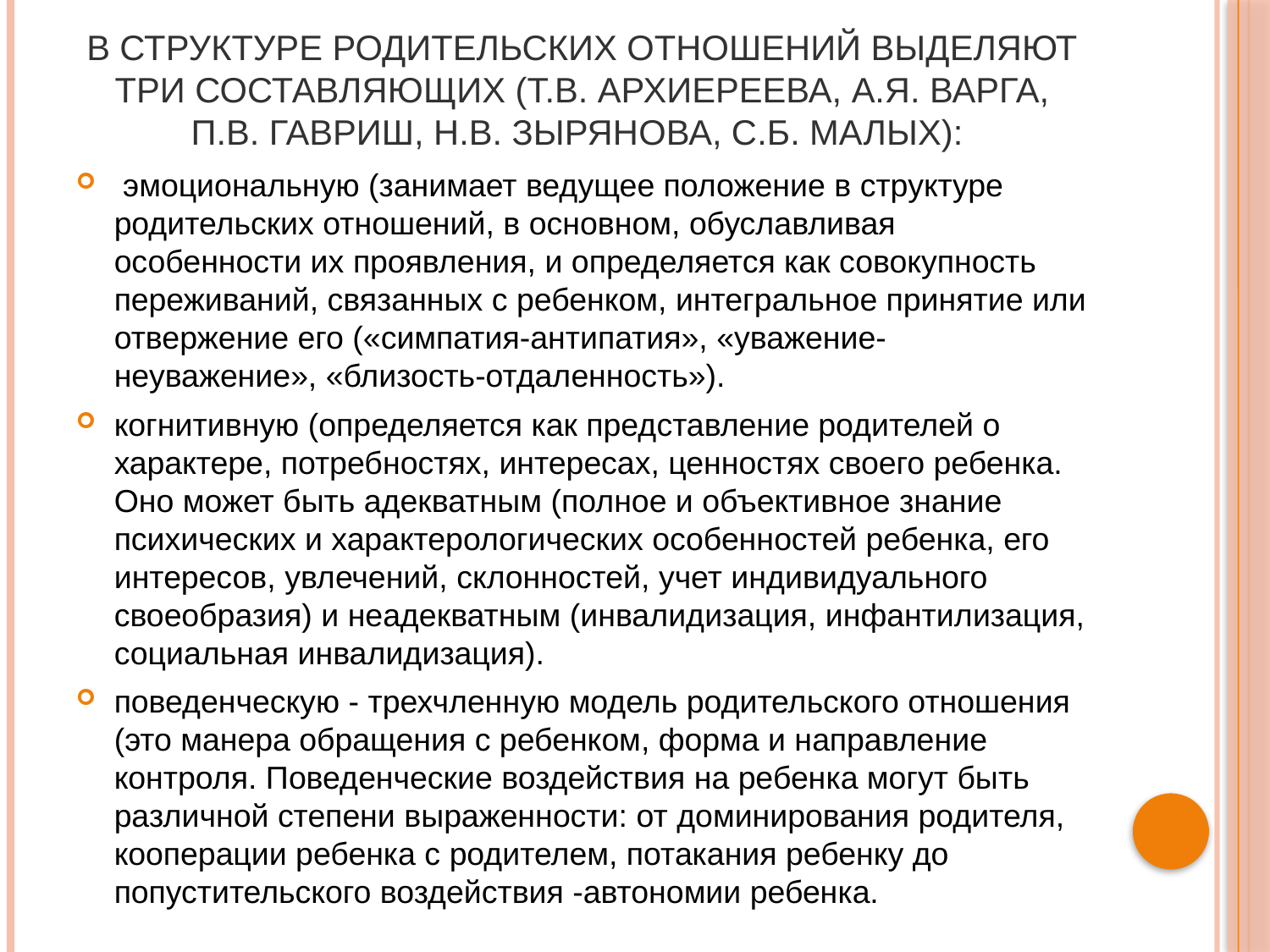

# В структуре родительских отношений выделяют три составляющих (Т.В. Архиереева, А.Я. Варга, П.В. Гавриш, Н.В. Зырянова, С.Б. Малых):
 эмоциональную (занимает ведущее положение в структуре родительских отношений, в основном, обуславливая особенности их проявления, и определяется как совокупность переживаний, связанных с ребенком, интегральное принятие или отвержение его («симпатия-антипатия», «уважение-неуважение», «близость-отдаленность»).
когнитивную (определяется как представление родителей о характере, потребностях, интересах, ценностях своего ребенка. Оно может быть адекватным (полное и объективное знание психических и характерологических особенностей ребенка, его интересов, увлечений, склонностей, учет индивидуального своеобразия) и неадекватным (инвалидизация, инфантилизация, социальная инвалидизация).
поведенческую - трехчленную модель родительского отношения (это манера обращения с ребенком, форма и направление контроля. Поведенческие воздействия на ребенка могут быть различной степени выраженности: от доминирования родителя, кооперации ребенка с родителем, потакания ребенку до попустительского воздействия -автономии ребенка.